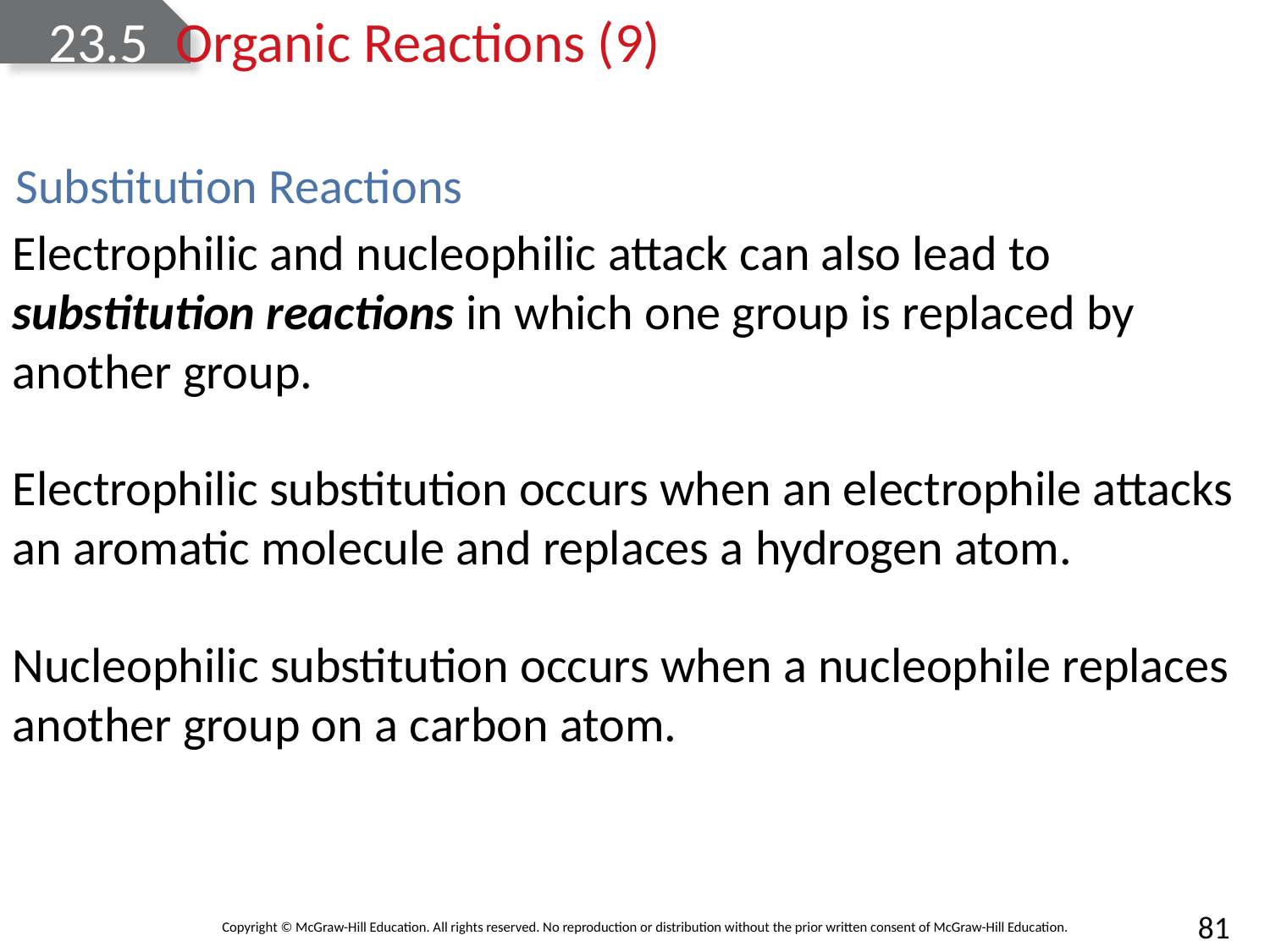

# 23.5 	Organic Reactions (9)
Substitution Reactions
Electrophilic and nucleophilic attack can also lead to substitution reactions in which one group is replaced by another group.
Electrophilic substitution occurs when an electrophile attacks an aromatic molecule and replaces a hydrogen atom.
Nucleophilic substitution occurs when a nucleophile replaces another group on a carbon atom.